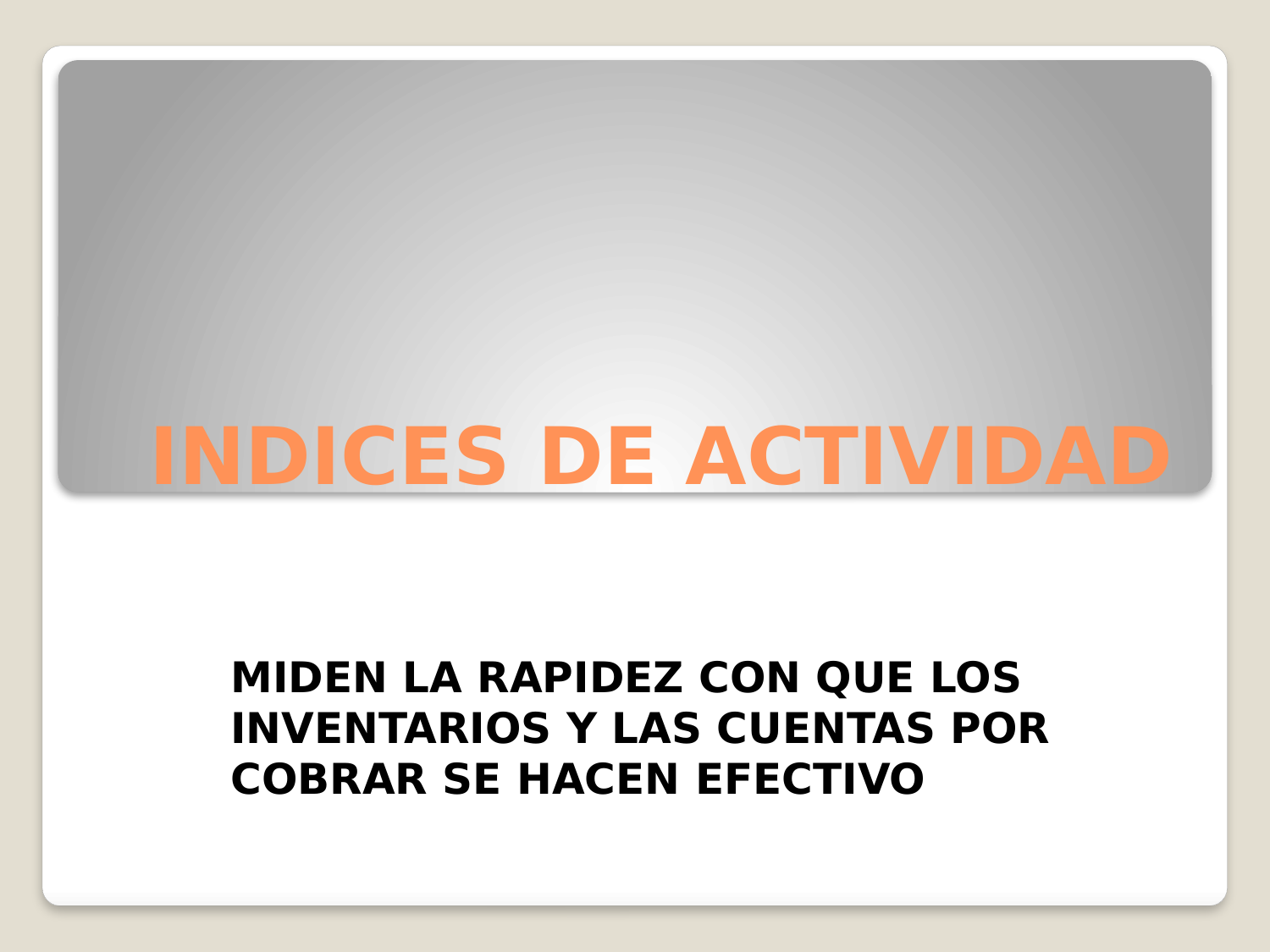

# INDICES DE ACTIVIDAD
MIDEN LA RAPIDEZ CON QUE LOS INVENTARIOS Y LAS CUENTAS POR COBRAR SE HACEN EFECTIVO